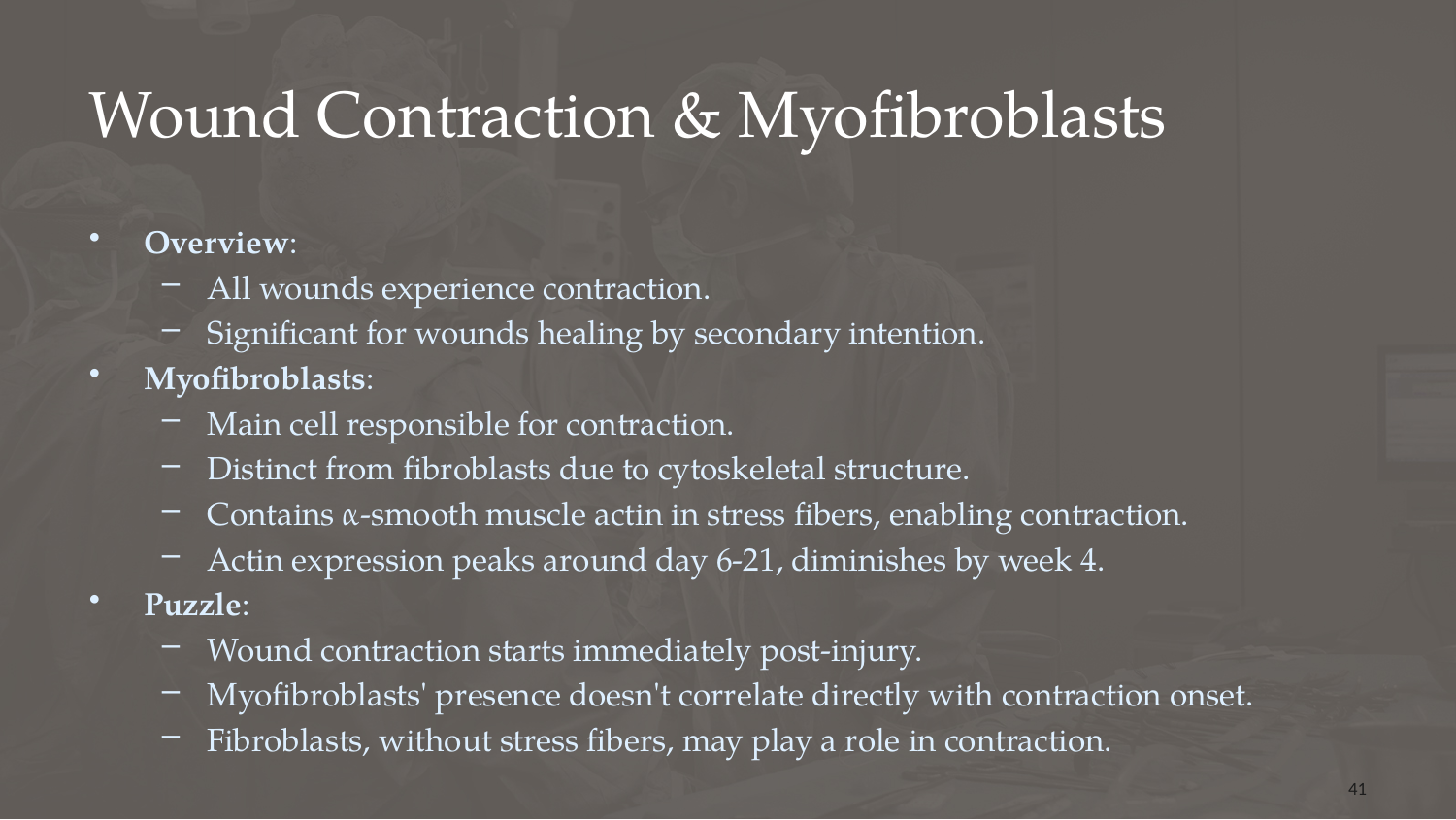

# Wound Contraction & Myofibroblasts
Overview:
All wounds experience contraction.
Significant for wounds healing by secondary intention.
Myofibroblasts:
Main cell responsible for contraction.
Distinct from fibroblasts due to cytoskeletal structure.
Contains α-smooth muscle actin in stress fibers, enabling contraction.
Actin expression peaks around day 6-21, diminishes by week 4.
Puzzle:
Wound contraction starts immediately post-injury.
Myofibroblasts' presence doesn't correlate directly with contraction onset.
Fibroblasts, without stress fibers, may play a role in contraction.

41